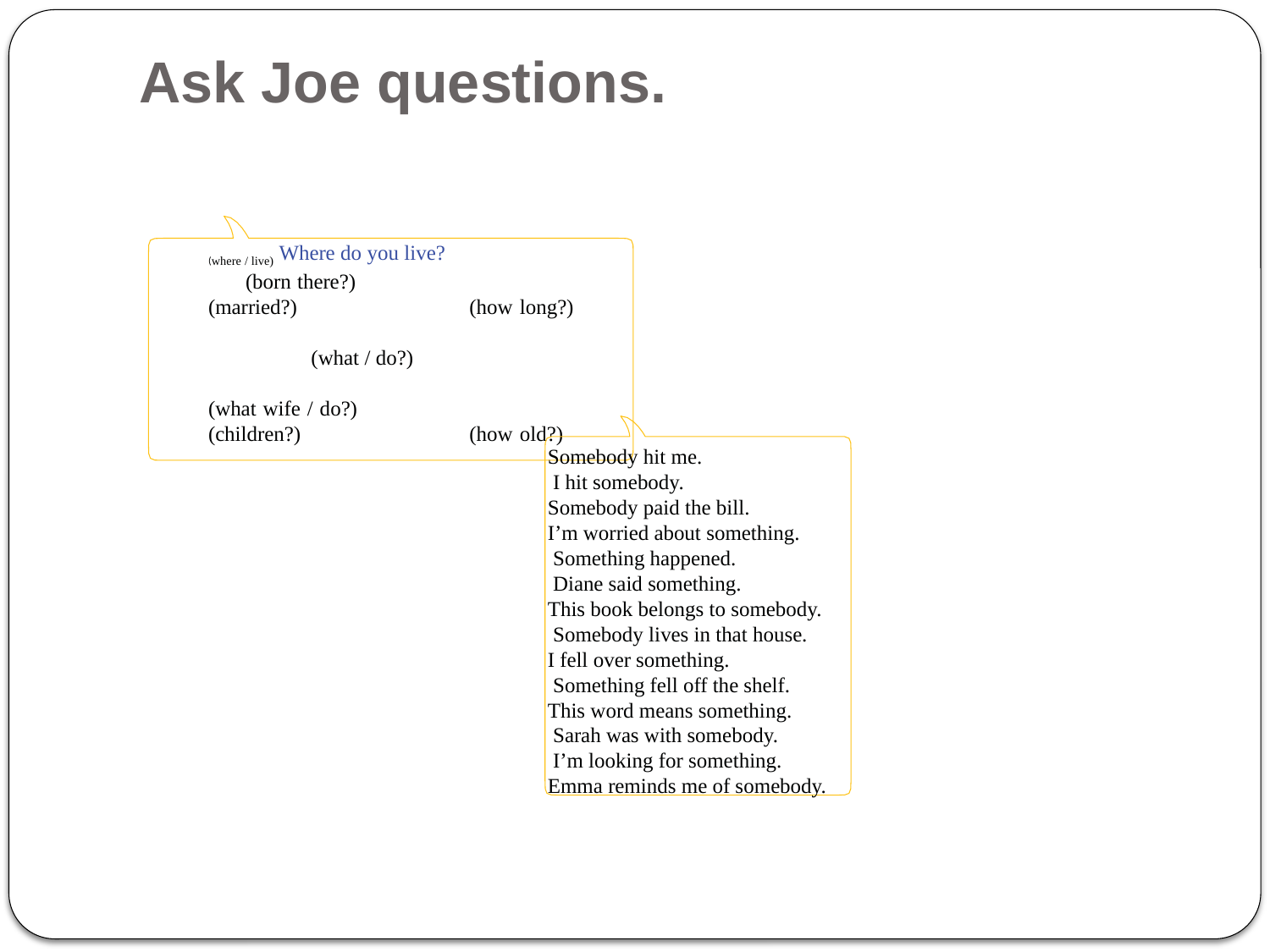

# Ask Joe questions.

(where / live) Where do you live?	                                (born there?)   		 (married?)		 (how long?)   		                                                                     (what / do?)   		                                                                    (what wife / do?)   		 (children?)		 (how old?)

Somebody hit me.
 I hit somebody.
Somebody paid the bill.
I’m worried about something.
 Something happened.
 Diane said something.
This book belongs to somebody.
 Somebody lives in that house.
I fell over something.
 Something fell off the shelf.
This word means something.
 Sarah was with somebody.
 I’m looking for something.
Emma reminds me of somebody.